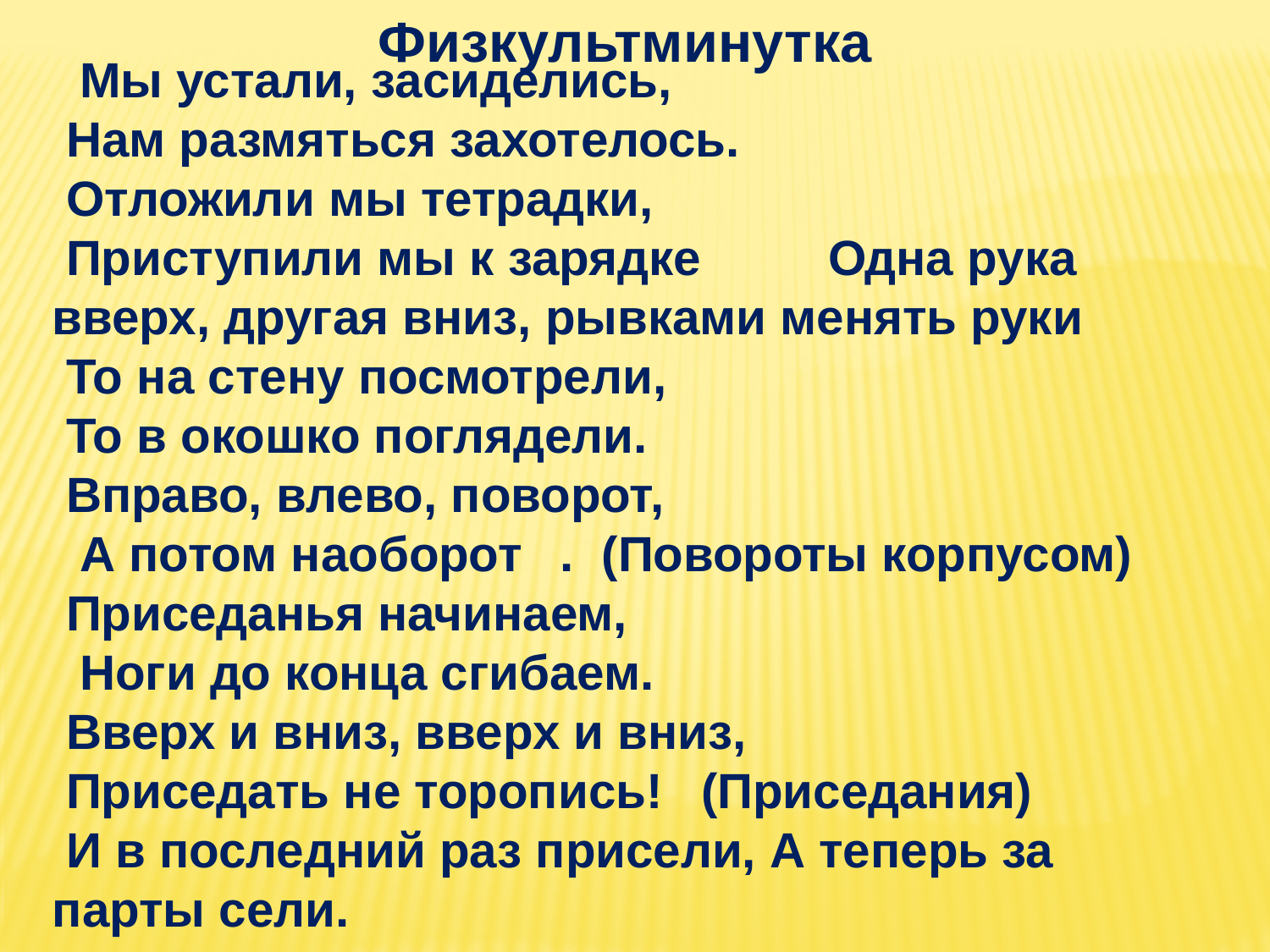

Физкультминутка
  Мы устали, засиделись,
 Нам размяться захотелось.
 Отложили мы тетрадки,
 Приступили мы к зарядке	 Одна рука вверх, другая вниз, рывками менять руки
 То на стену посмотрели,
 То в окошко поглядели.
 Вправо, влево, поворот,
  А потом наоборот	.  (Повороты корпусом)
 Приседанья начинаем,
  Ноги до конца сгибаем.
 Вверх и вниз, вверх и вниз,
 Приседать не торопись!	 (Приседания)
 И в последний раз присели, А теперь за парты сели.